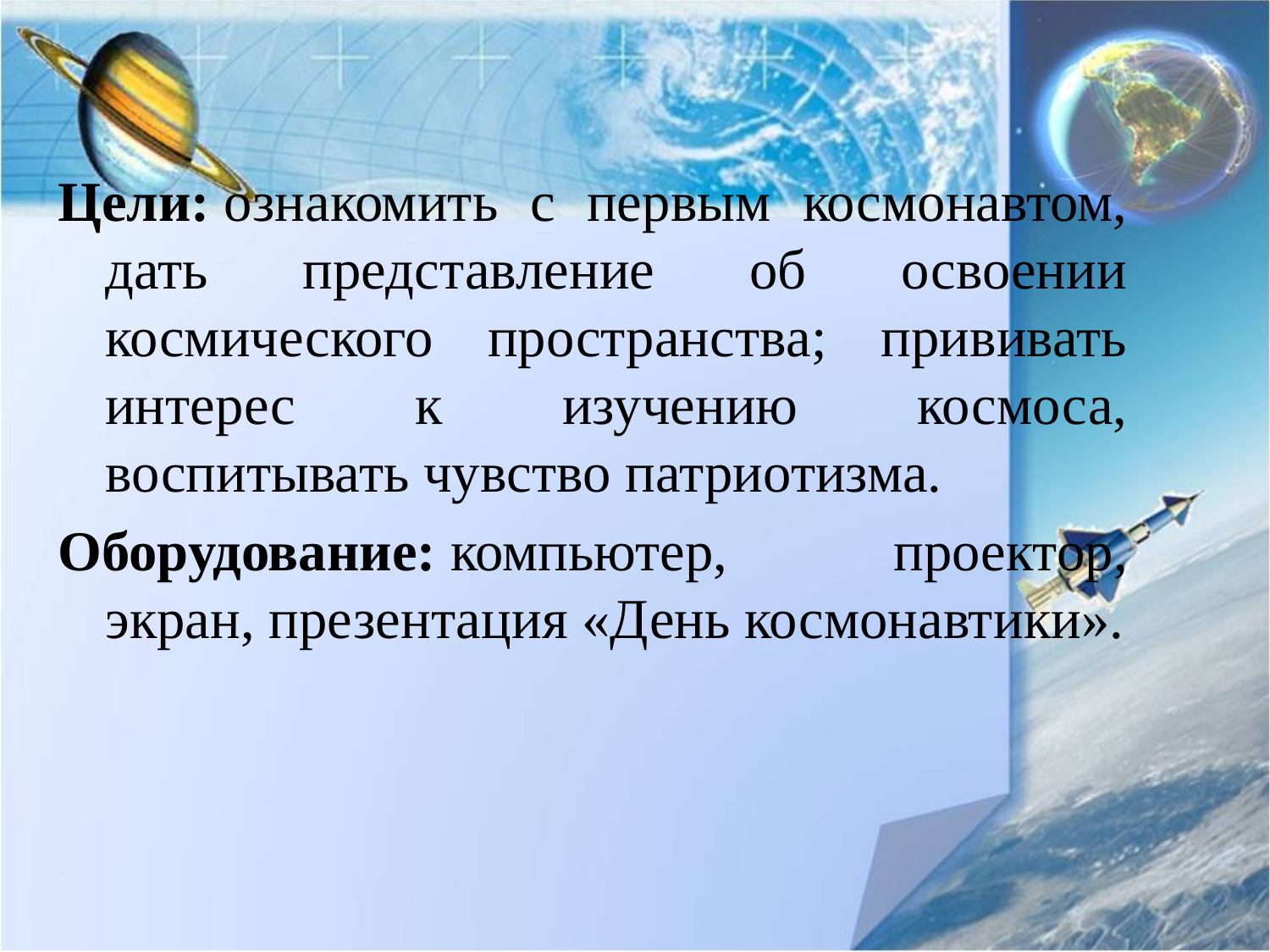

#
Цели: ознакомить с первым космонавтом, дать представление об освоении космического пространства; прививать интерес к изучению космоса, воспитывать чувство патриотизма.
Оборудование: компьютер, проектор, экран, презентация «День космонавтики».